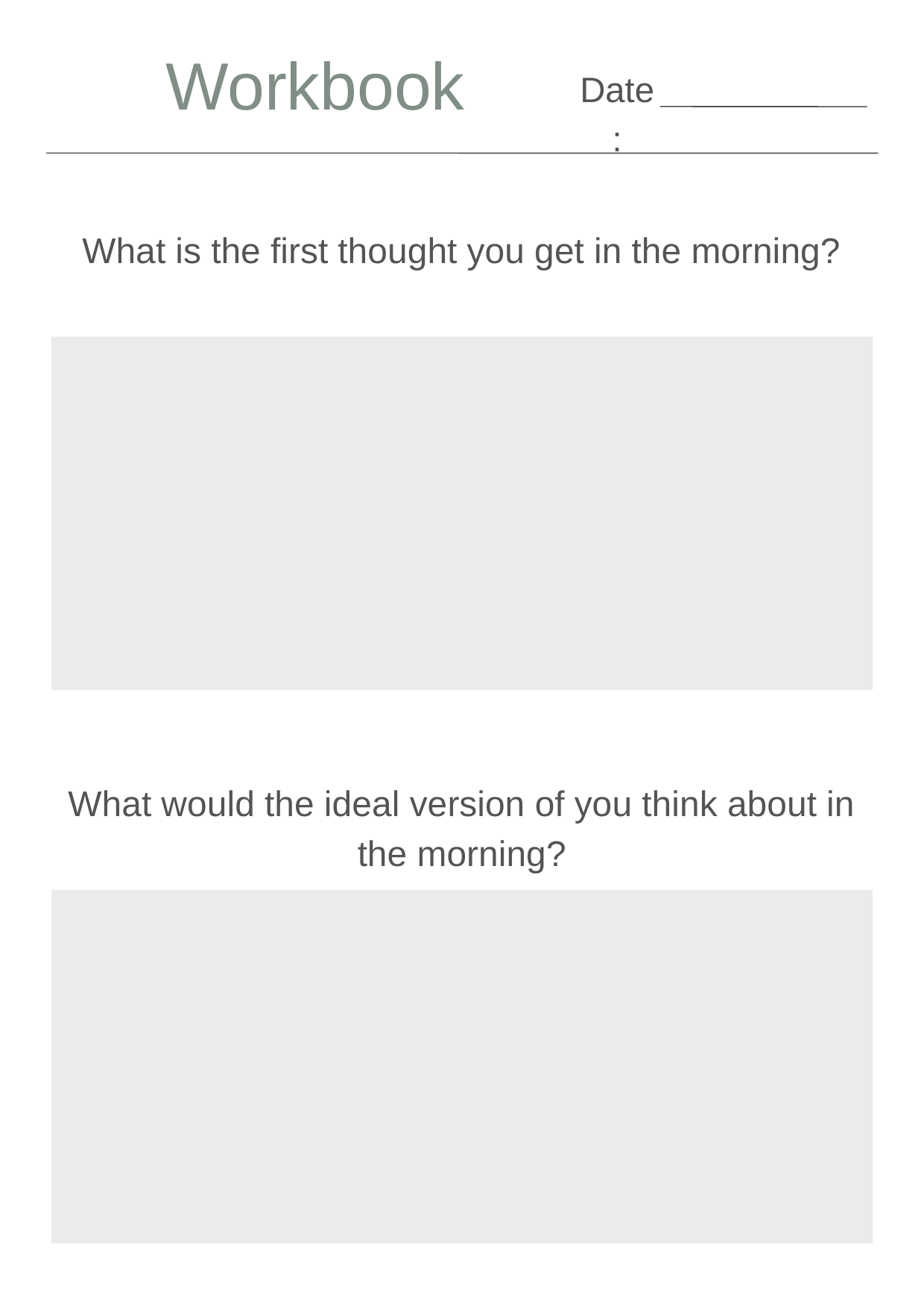

Workbook
Date:

What is the first thought you get in the morning?

What would the ideal version of you think about in the morning?